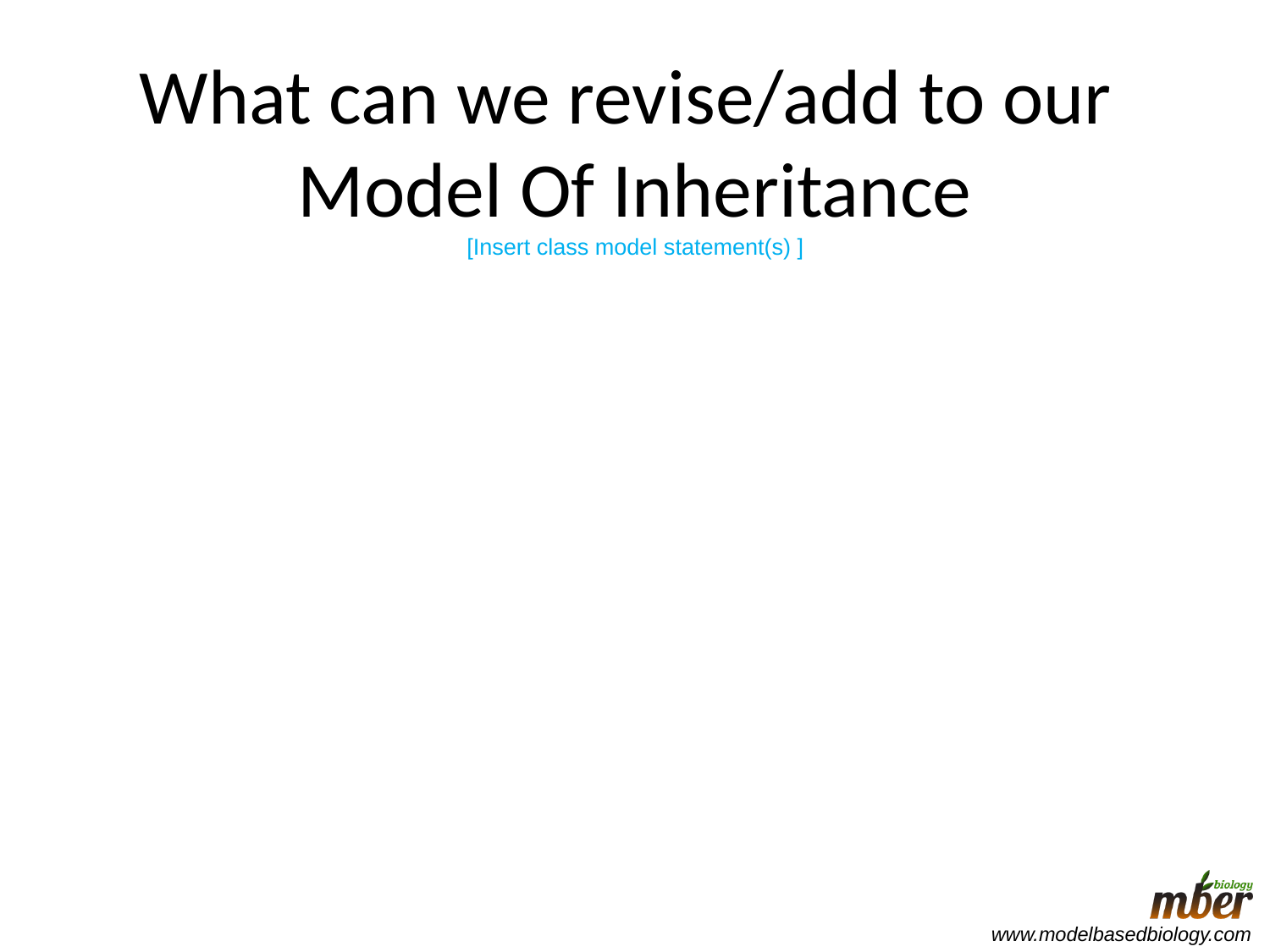

# What can we revise/add to our Model Of Inheritance [Insert class model statement(s) ]